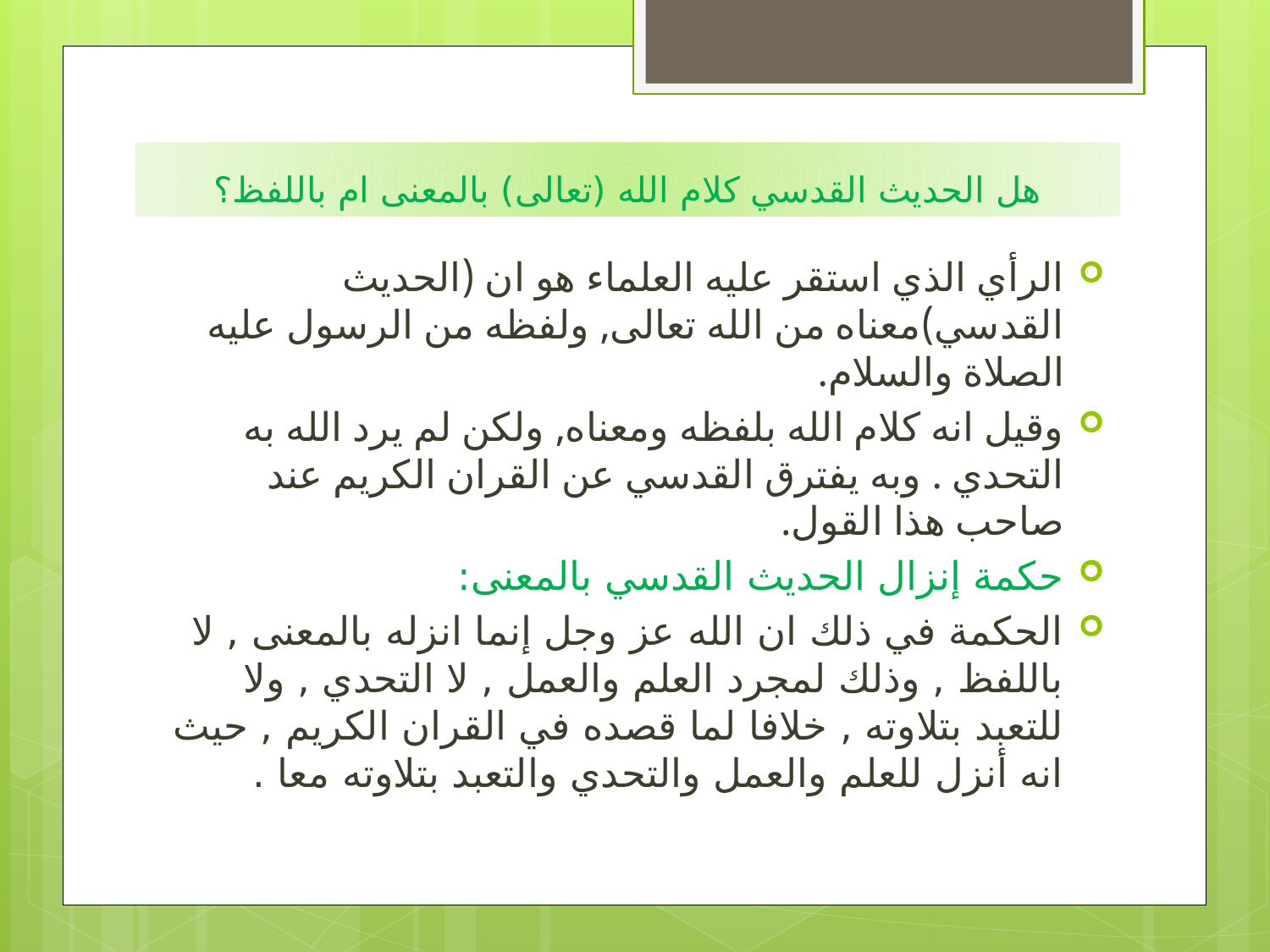

# هل الحديث القدسي كلام الله (تعالى) بالمعنى ام باللفظ؟
الرأي الذي استقر عليه العلماء هو ان (الحديث القدسي)معناه من الله تعالى, ولفظه من الرسول عليه الصلاة والسلام.
وقيل انه كلام الله بلفظه ومعناه, ولكن لم يرد الله به التحدي . وبه يفترق القدسي عن القران الكريم عند صاحب هذا القول.
حكمة إنزال الحديث القدسي بالمعنى:
الحكمة في ذلك ان الله عز وجل إنما انزله بالمعنى , لا باللفظ , وذلك لمجرد العلم والعمل , لا التحدي , ولا للتعبد بتلاوته , خلافا لما قصده في القران الكريم , حيث انه أنزل للعلم والعمل والتحدي والتعبد بتلاوته معا .